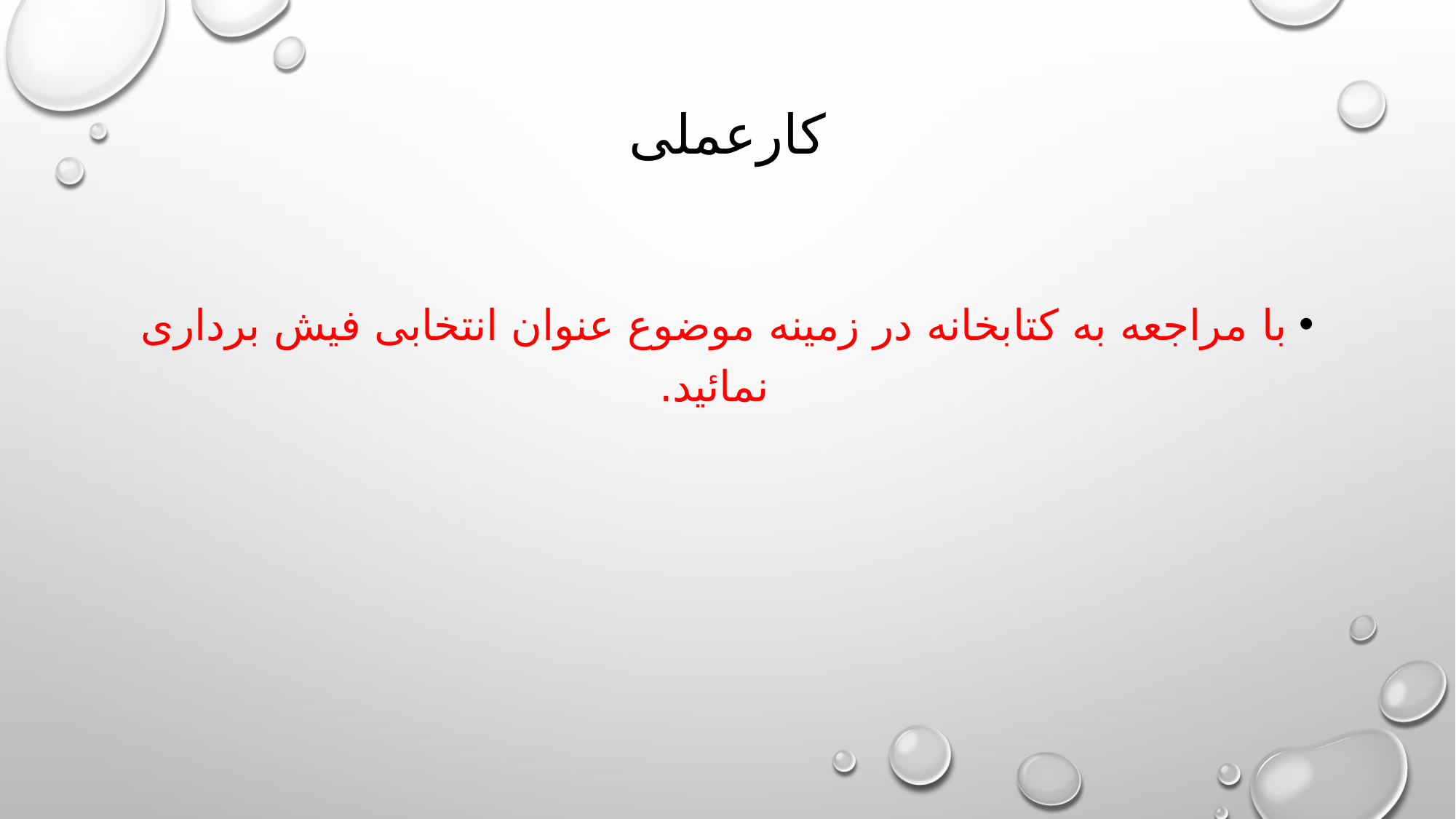

# کارعملی
با مراجعه به کتابخانه در زمینه موضوع عنوان انتخابی فیش برداری نمائید.